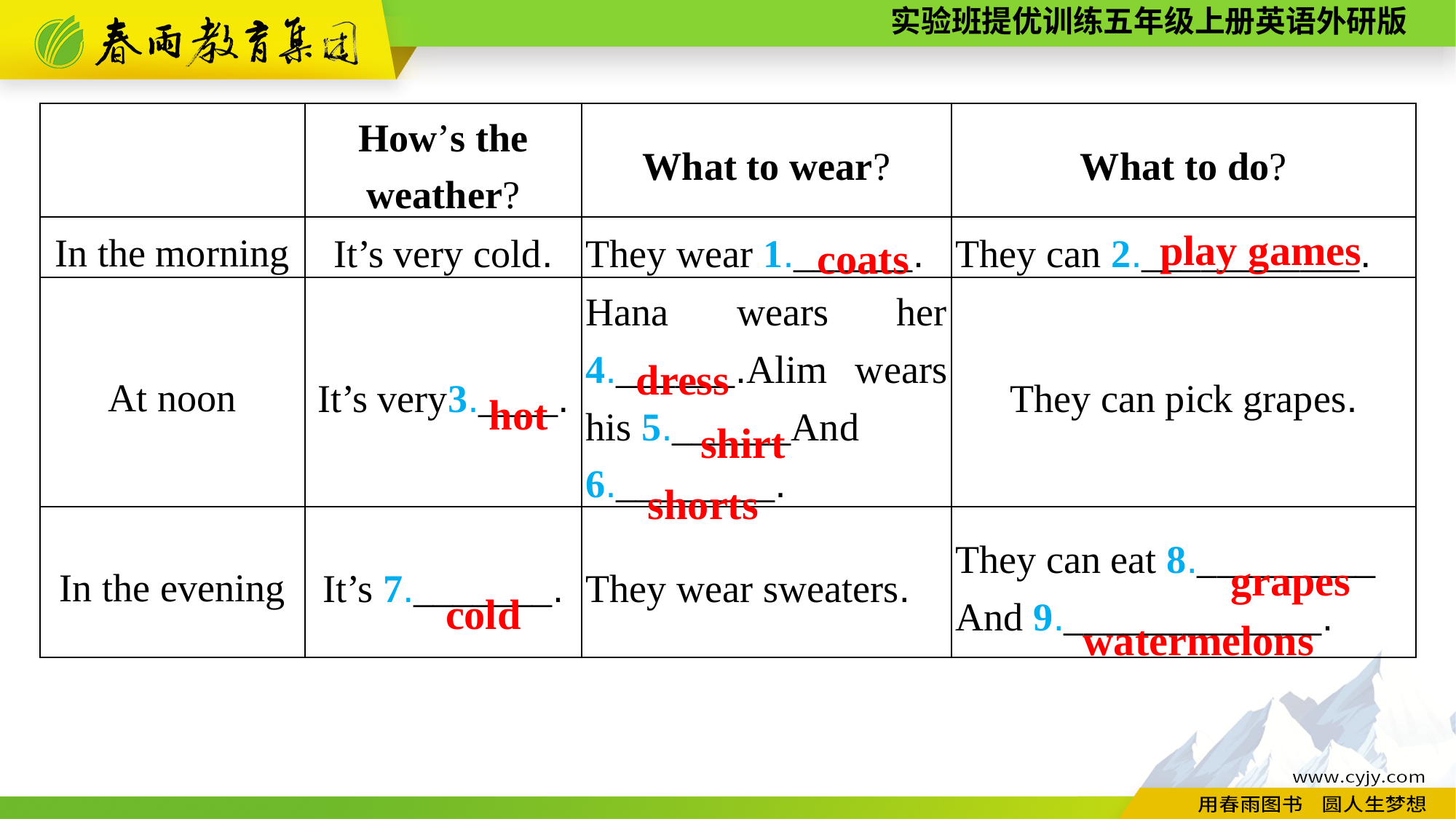

|  | How’s the weather? | What to wear? | What to do? |
| --- | --- | --- | --- |
| In the morning | It’s very cold. | They wear 1.\_\_\_\_\_\_. | They can 2.\_\_\_\_\_\_\_\_\_\_\_. |
| At noon | It’s very3.\_\_\_\_. | Hana wears her 4.\_\_\_\_\_\_.Alim wears his 5.\_\_\_\_\_\_And 6.\_\_\_\_\_\_\_\_. | They can pick grapes. |
| In the evening | It’s 7.\_\_\_\_\_\_\_. | They wear sweaters. | They can eat 8.\_\_\_\_\_\_\_\_\_ And 9.\_\_\_\_\_\_\_\_\_\_\_\_\_. |
play games
coats
dress
hot
shirt
shorts
grapes
cold
watermelons